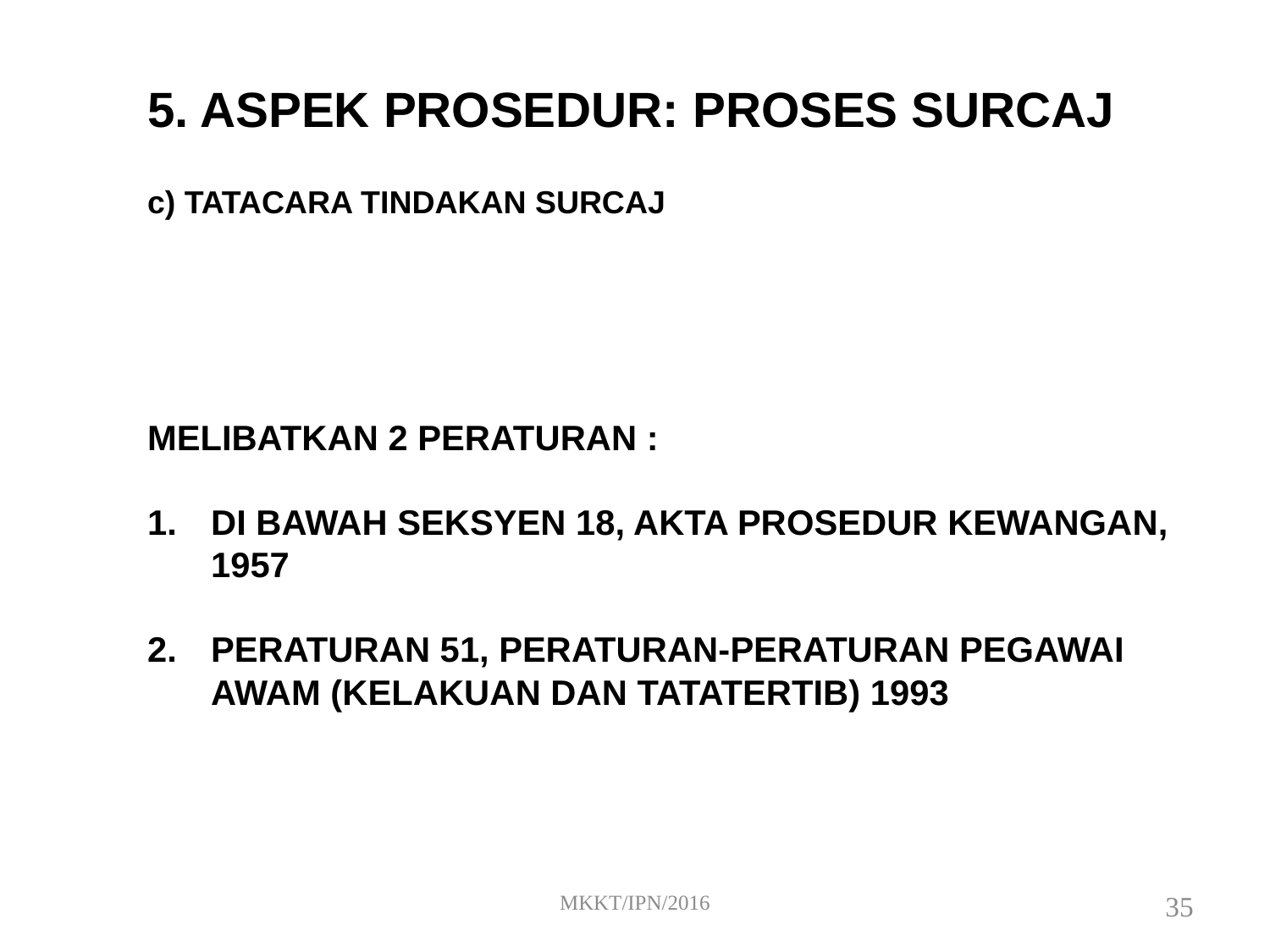

5. ASPEK PROSEDUR: PROSES SURCAJ
c) TATACARA TINDAKAN SURCAJ
MELIBATKAN 2 PERATURAN :

DI BAWAH SEKSYEN 18, AKTA PROSEDUR KEWANGAN, 1957

PERATURAN 51, PERATURAN-PERATURAN PEGAWAI AWAM (KELAKUAN DAN TATATERTIB) 1993
MKKT/IPN/2016
35